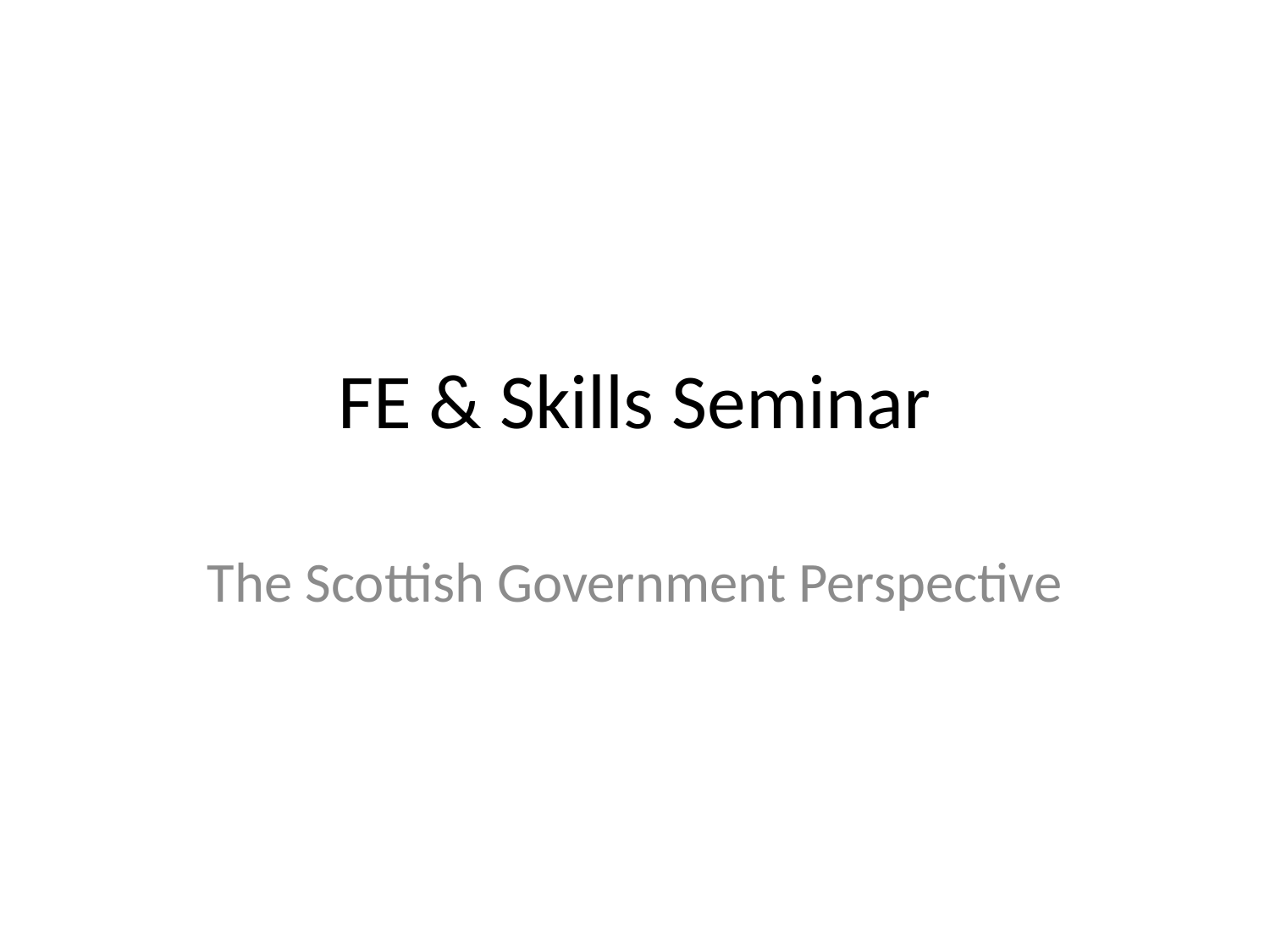

# FE & Skills Seminar
The Scottish Government Perspective